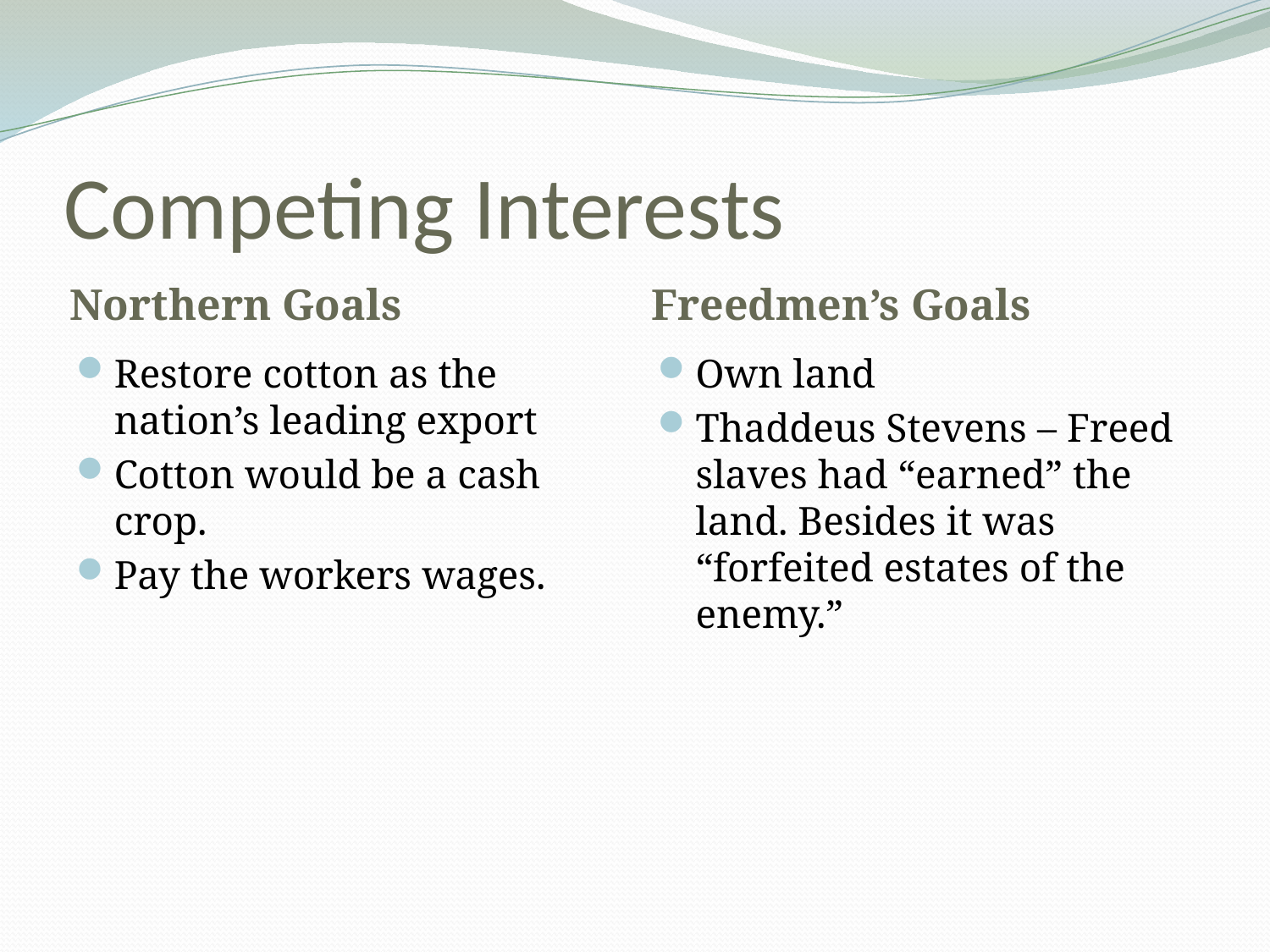

# Competing Interests
Northern Goals
Freedmen’s Goals
Restore cotton as the nation’s leading export
Cotton would be a cash crop.
Pay the workers wages.
Own land
Thaddeus Stevens – Freed slaves had “earned” the land. Besides it was “forfeited estates of the enemy.”